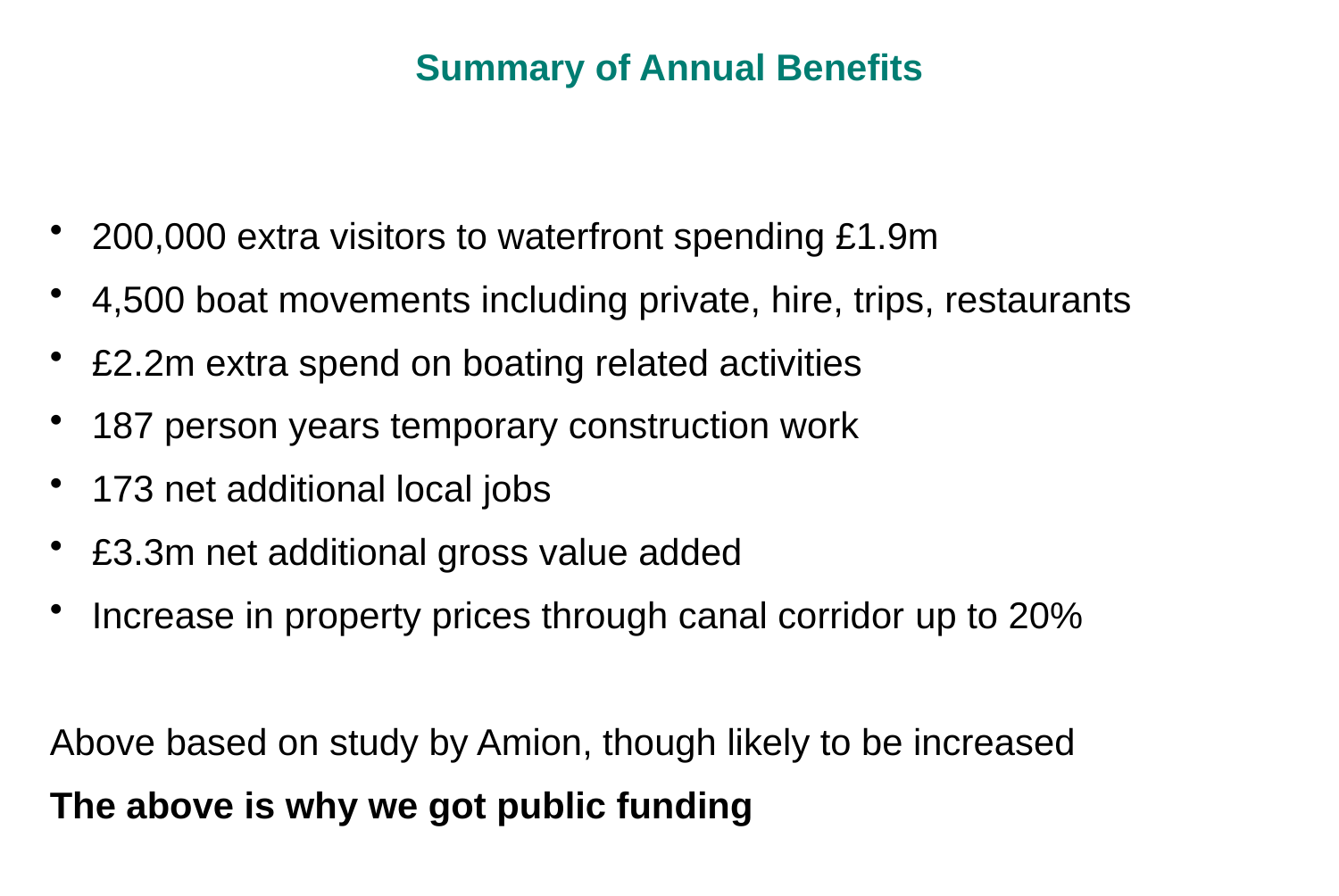

Summary of Annual Benefits
 200,000 extra visitors to waterfront spending £1.9m
 4,500 boat movements including private, hire, trips, restaurants
 £2.2m extra spend on boating related activities
 187 person years temporary construction work
 173 net additional local jobs
 £3.3m net additional gross value added
 Increase in property prices through canal corridor up to 20%

Above based on study by Amion, though likely to be increased
The above is why we got public funding